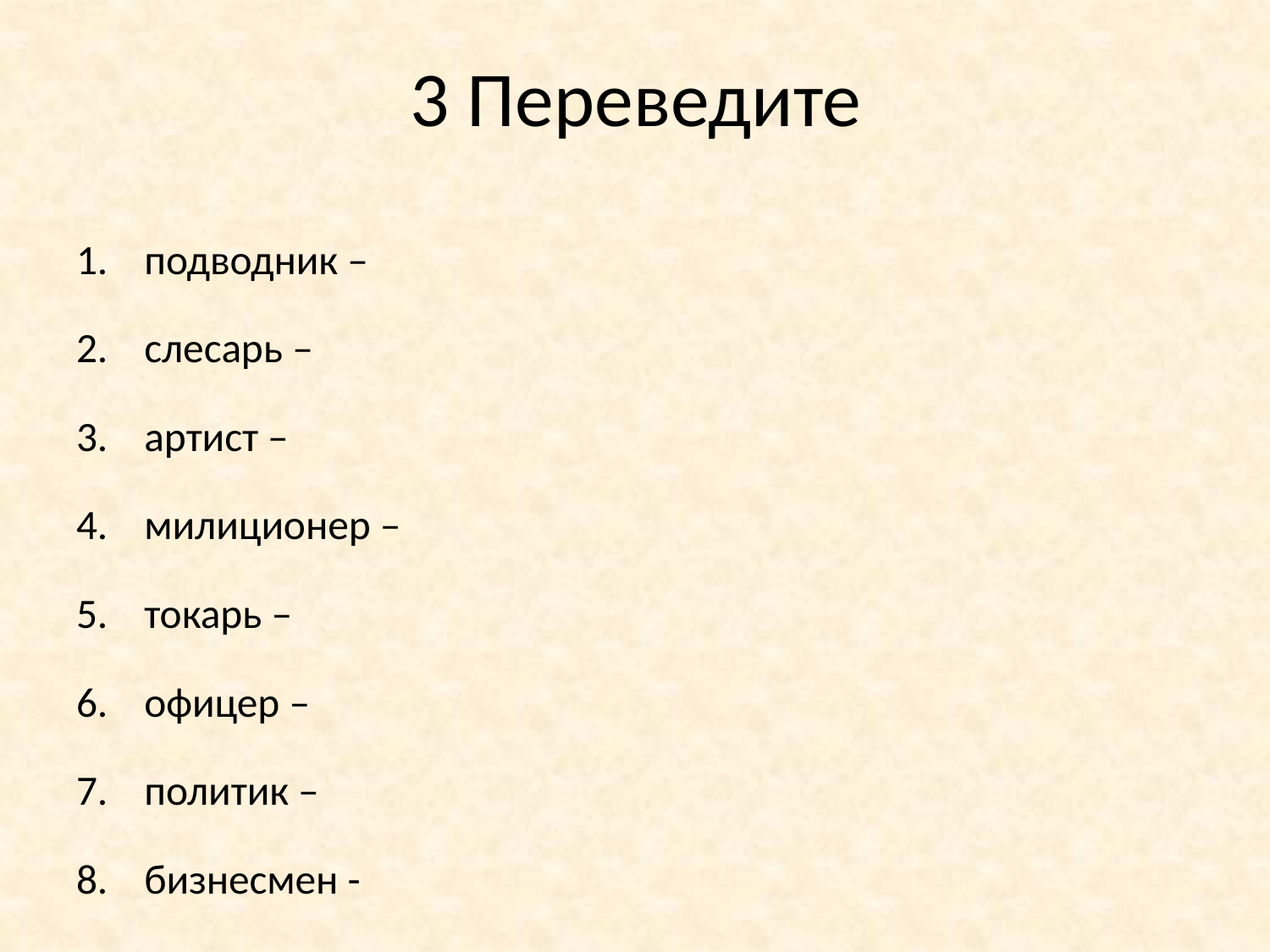

# 3 Переведите
подводник –
слесарь –
артист –
милиционер –
токарь –
офицер –
политик –
бизнесмен -